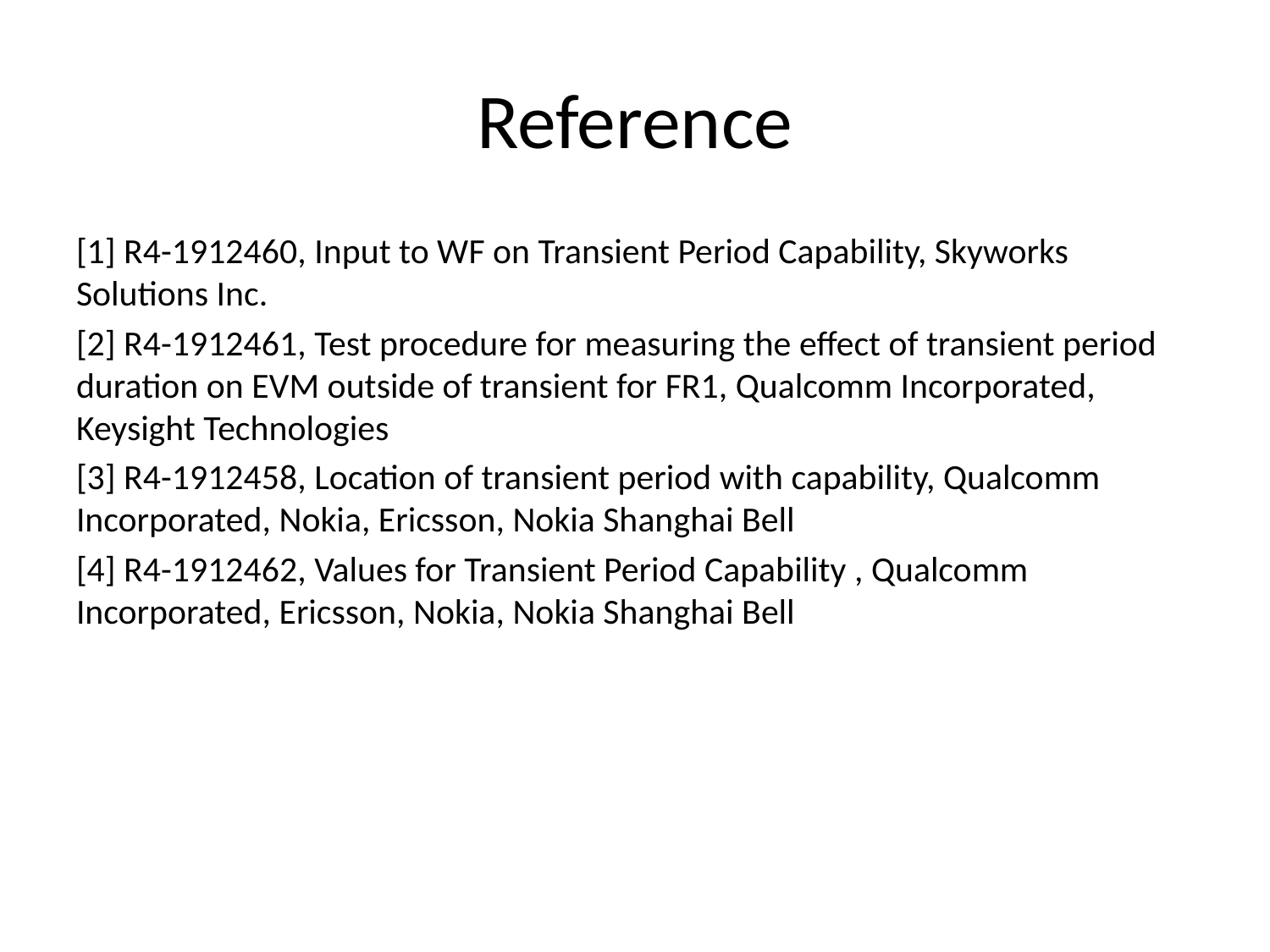

# Reference
[1] R4-1912460, Input to WF on Transient Period Capability, Skyworks Solutions Inc.
[2] R4-1912461, Test procedure for measuring the effect of transient period duration on EVM outside of transient for FR1, Qualcomm Incorporated, Keysight Technologies
[3] R4-1912458, Location of transient period with capability, Qualcomm Incorporated, Nokia, Ericsson, Nokia Shanghai Bell
[4] R4-1912462, Values for Transient Period Capability , Qualcomm Incorporated, Ericsson, Nokia, Nokia Shanghai Bell